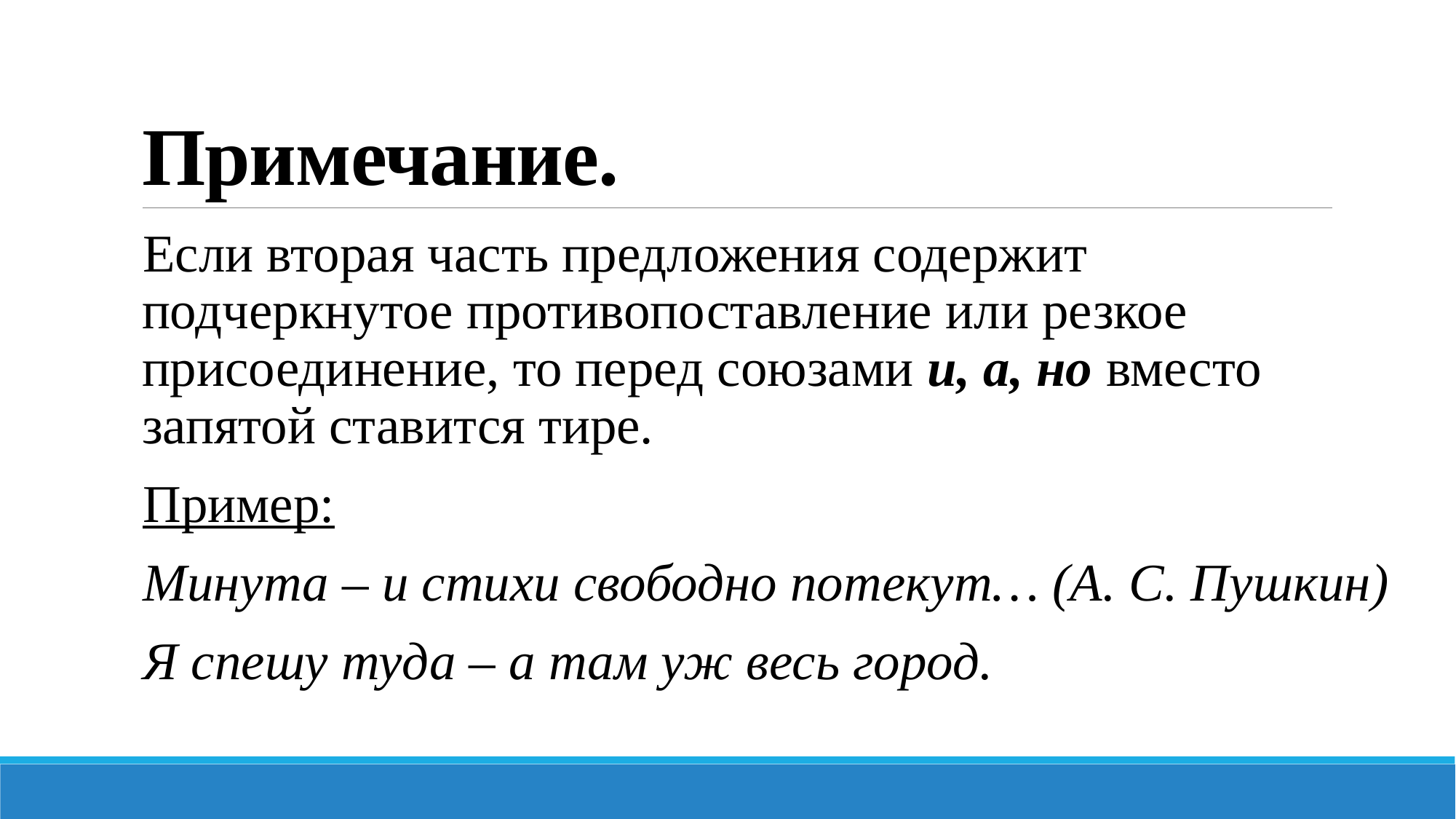

# Примечание.
Если вторая часть предложения содержит подчеркнутое противопоставление или резкое присоединение, то перед союзами и, а, но вместо запятой ставится тире.
Пример:
Минута – и стихи свободно потекут… (А. С. Пушкин)
Я спешу туда – а там уж весь город.